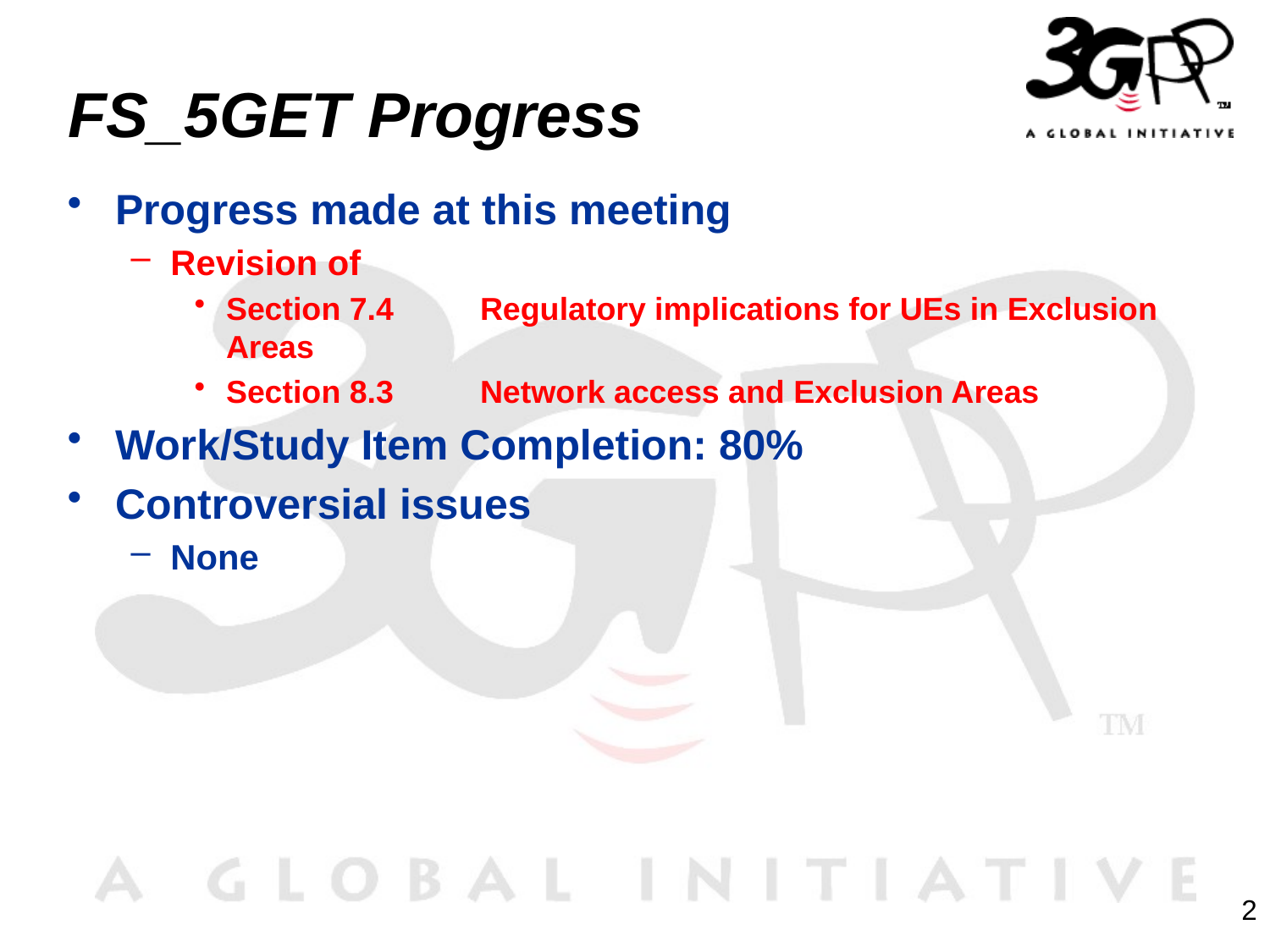

# FS_5GET Progress
Progress made at this meeting
Revision of
Section 7.4	Regulatory implications for UEs in Exclusion Areas
Section 8.3	Network access and Exclusion Areas
Work/Study Item Completion: 80%
Controversial issues
None
2